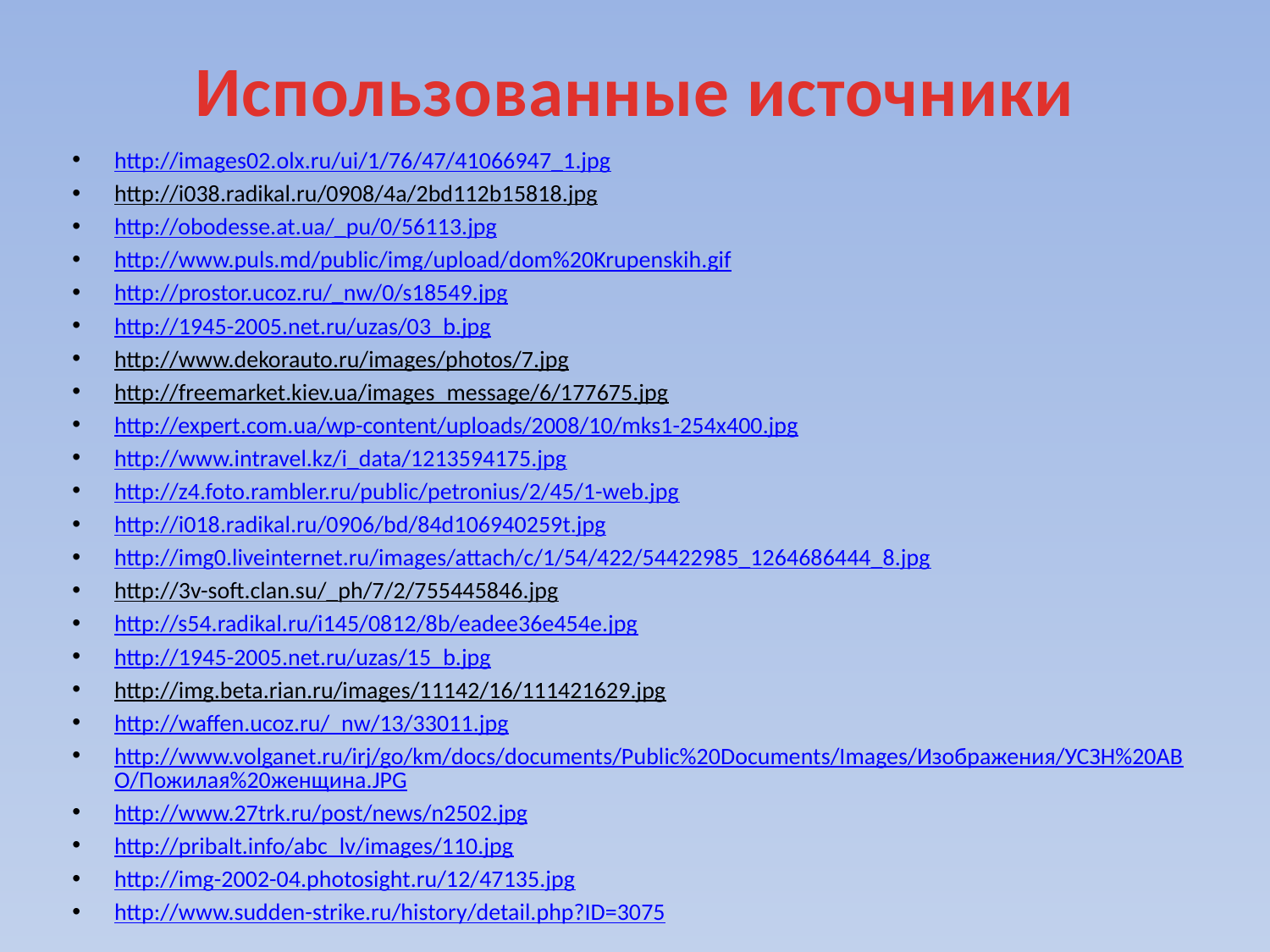

# Использованные источники
http://images02.olx.ru/ui/1/76/47/41066947_1.jpg
http://i038.radikal.ru/0908/4a/2bd112b15818.jpg
http://obodesse.at.ua/_pu/0/56113.jpg
http://www.puls.md/public/img/upload/dom%20Krupenskih.gif
http://prostor.ucoz.ru/_nw/0/s18549.jpg
http://1945-2005.net.ru/uzas/03_b.jpg
http://www.dekorauto.ru/images/photos/7.jpg
http://freemarket.kiev.ua/images_message/6/177675.jpg
http://expert.com.ua/wp-content/uploads/2008/10/mks1-254x400.jpg
http://www.intravel.kz/i_data/1213594175.jpg
http://z4.foto.rambler.ru/public/petronius/2/45/1-web.jpg
http://i018.radikal.ru/0906/bd/84d106940259t.jpg
http://img0.liveinternet.ru/images/attach/c/1/54/422/54422985_1264686444_8.jpg
http://3v-soft.clan.su/_ph/7/2/755445846.jpg
http://s54.radikal.ru/i145/0812/8b/eadee36e454e.jpg
http://1945-2005.net.ru/uzas/15_b.jpg
http://img.beta.rian.ru/images/11142/16/111421629.jpg
http://waffen.ucoz.ru/_nw/13/33011.jpg
http://www.volganet.ru/irj/go/km/docs/documents/Public%20Documents/Images/Изображения/УСЗН%20АВО/Пожилая%20женщина.JPG
http://www.27trk.ru/post/news/n2502.jpg
http://pribalt.info/abc_lv/images/110.jpg
http://img-2002-04.photosight.ru/12/47135.jpg
http://www.sudden-strike.ru/history/detail.php?ID=3075